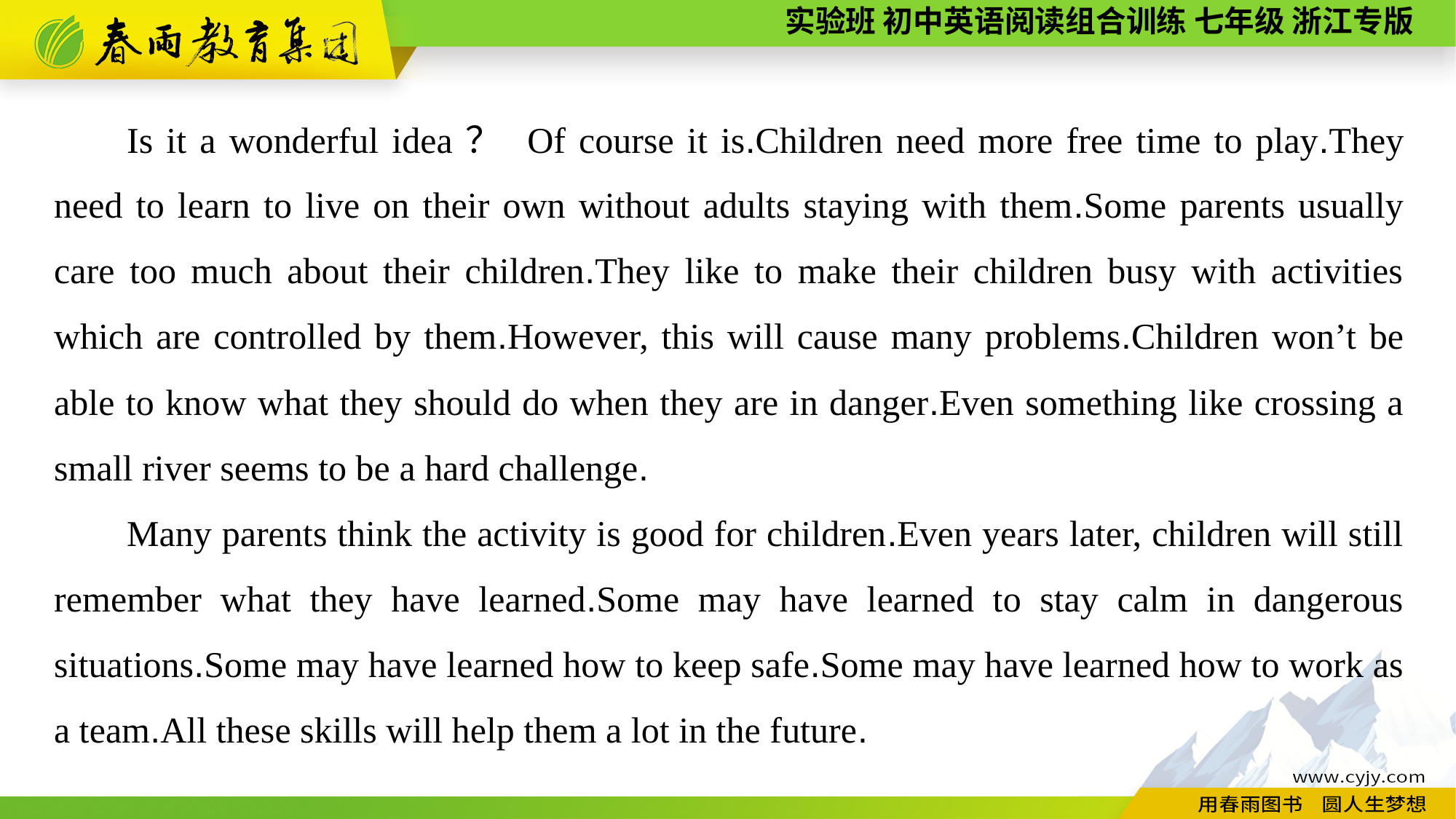

Is it a wonderful idea？ Of course it is.Children need more free time to play.They need to learn to live on their own without adults staying with them.Some parents usually care too much about their children.They like to make their children busy with activities which are controlled by them.However, this will cause many problems.Children won’t be able to know what they should do when they are in danger.Even something like crossing a small river seems to be a hard challenge.
Many parents think the activity is good for children.Even years later, children will still remember what they have learned.Some may have learned to stay calm in dangerous situations.Some may have learned how to keep safe.Some may have learned how to work as a team.All these skills will help them a lot in the future.